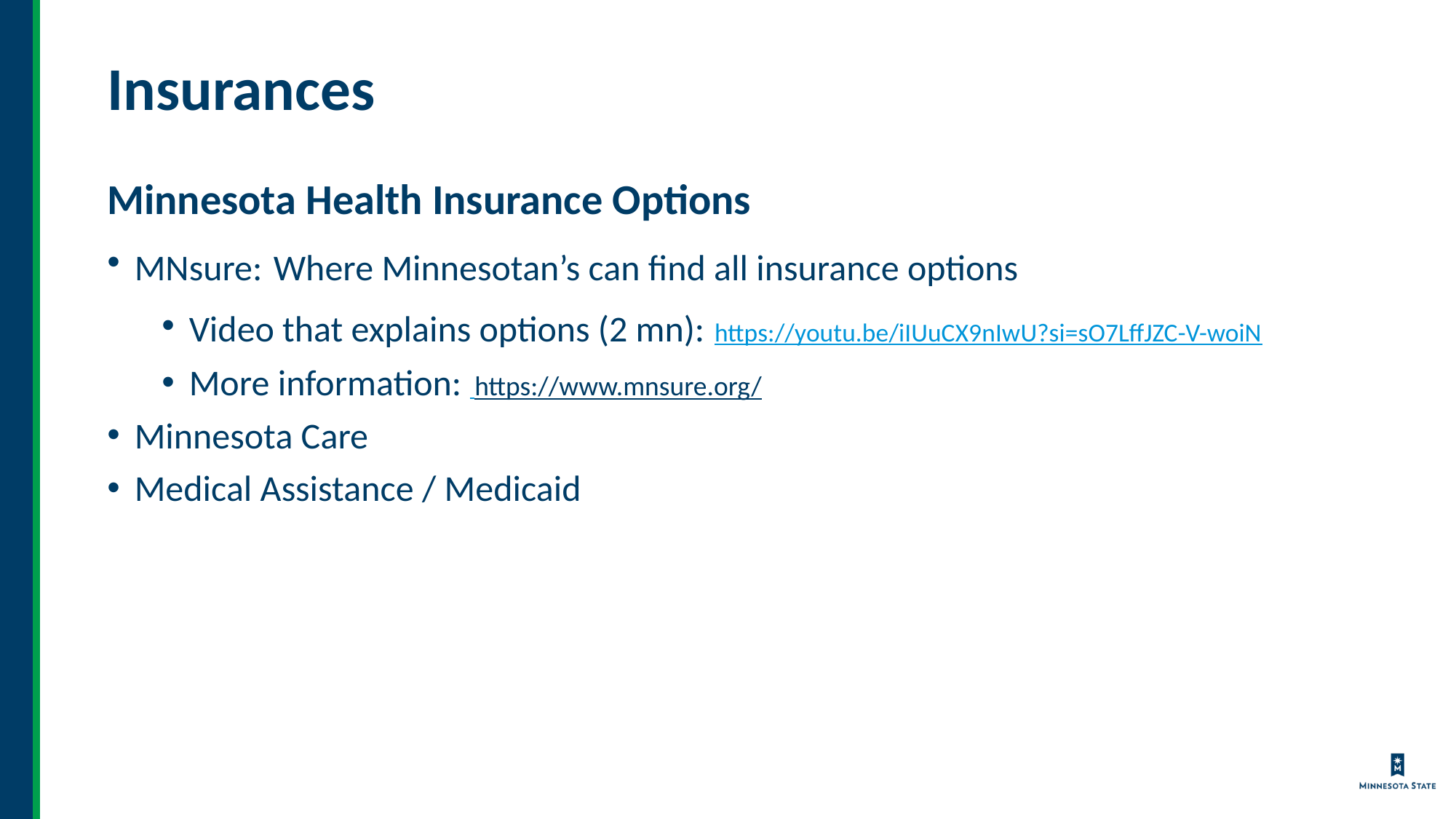

# Insurances
Minnesota Health Insurance Options
MNsure: Where Minnesotan’s can find all insurance options
Video that explains options (2 mn): https://youtu.be/iIUuCX9nIwU?si=sO7LffJZC-V-woiN
More information:  https://www.mnsure.org/
Minnesota Care
Medical Assistance / Medicaid